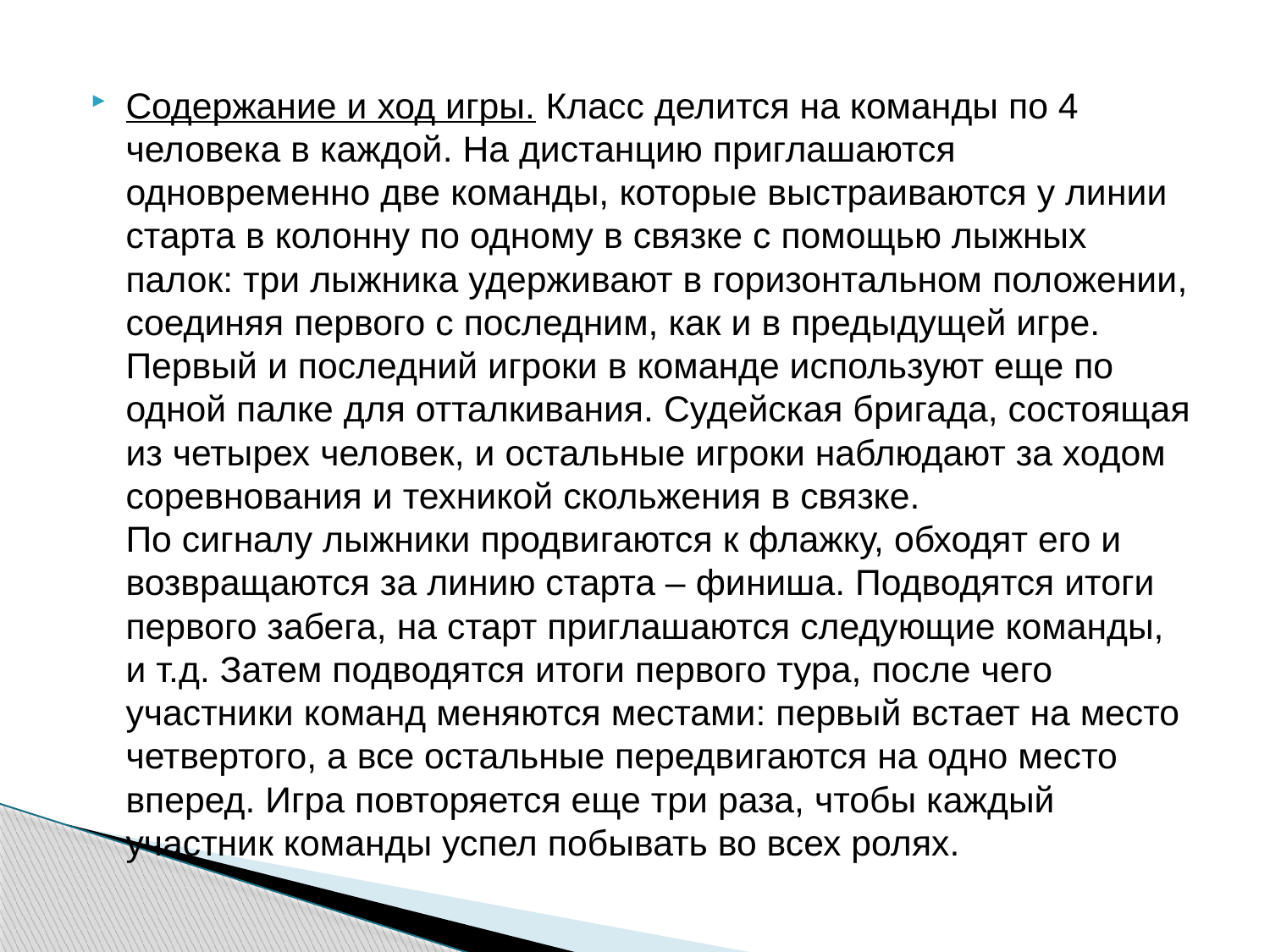

Содержание и ход игры. Класс делится на команды по 4 человека в каждой. На дистанцию приглашаются одновременно две команды, которые выстраиваются у линии старта в колонну по одному в связке с помощью лыжных палок: три лыжника удерживают в горизонтальном положении, соединяя первого с последним, как и в предыдущей игре. Первый и последний игроки в команде используют еще по одной палке для отталкивания. Судейская бригада, состоящая из четырех человек, и остальные игроки наблюдают за ходом соревнования и техникой скольжения в связке.
По сигналу лыжники продвигаются к флажку, обходят его и возвращаются за линию старта – финиша. Подводятся итоги первого забега, на старт приглашаются следующие команды, и т.д. Затем подводятся итоги первого тура, после чего участники команд меняются местами: первый встает на место четвертого, а все остальные передвигаются на одно место вперед. Игра повторяется еще три раза, чтобы каждый участник команды успел побывать во всех ролях.